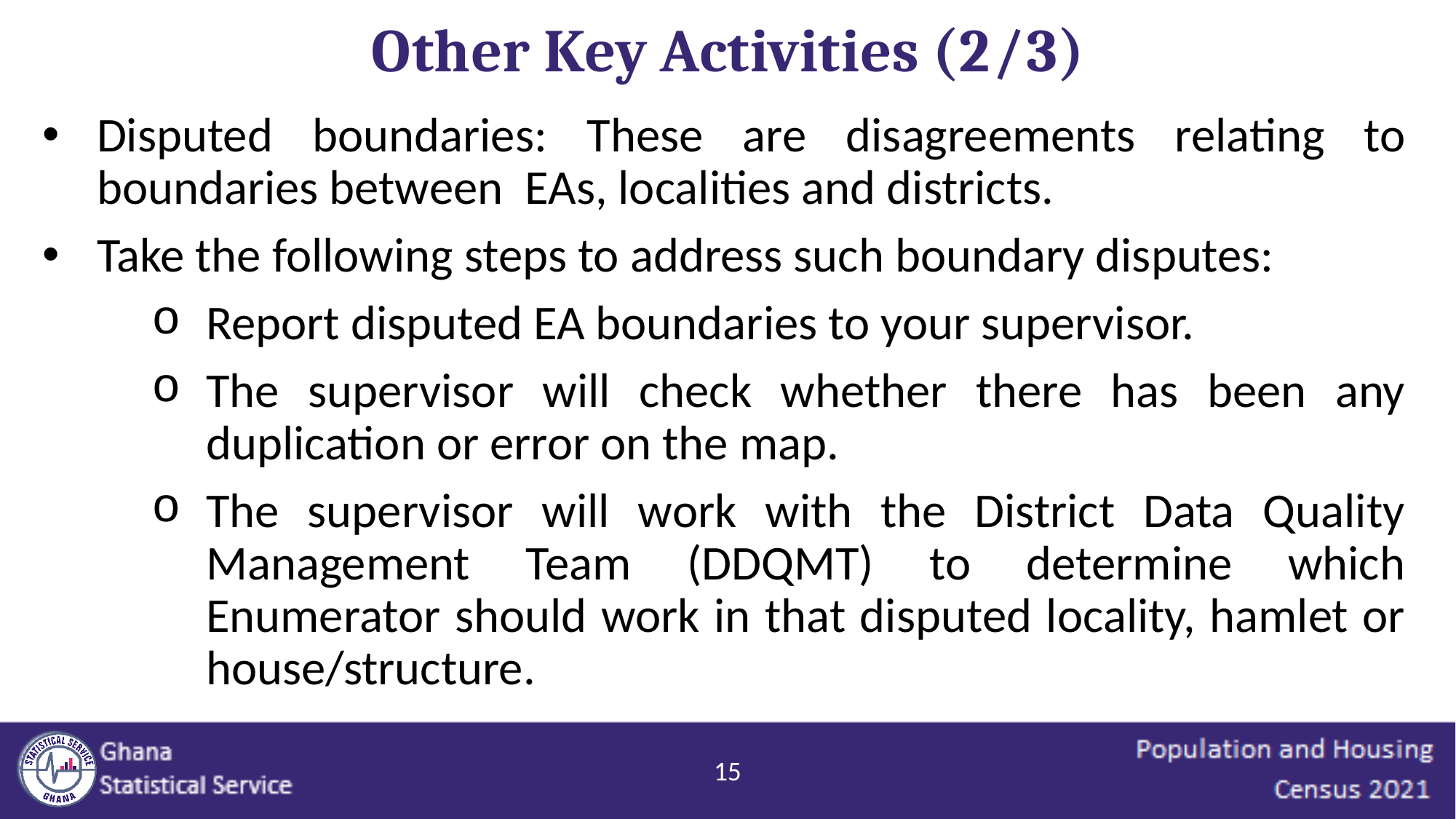

Other Key Activities (2/3)
Disputed boundaries: These are disagreements relating to boundaries between  EAs, localities and districts.
Take the following steps to address such boundary disputes:
Report disputed EA boundaries to your supervisor.
The supervisor will check whether there has been any duplication or error on the map.
The supervisor will work with the District Data Quality Management Team (DDQMT) to determine which Enumerator should work in that disputed locality, hamlet or house/structure.

15